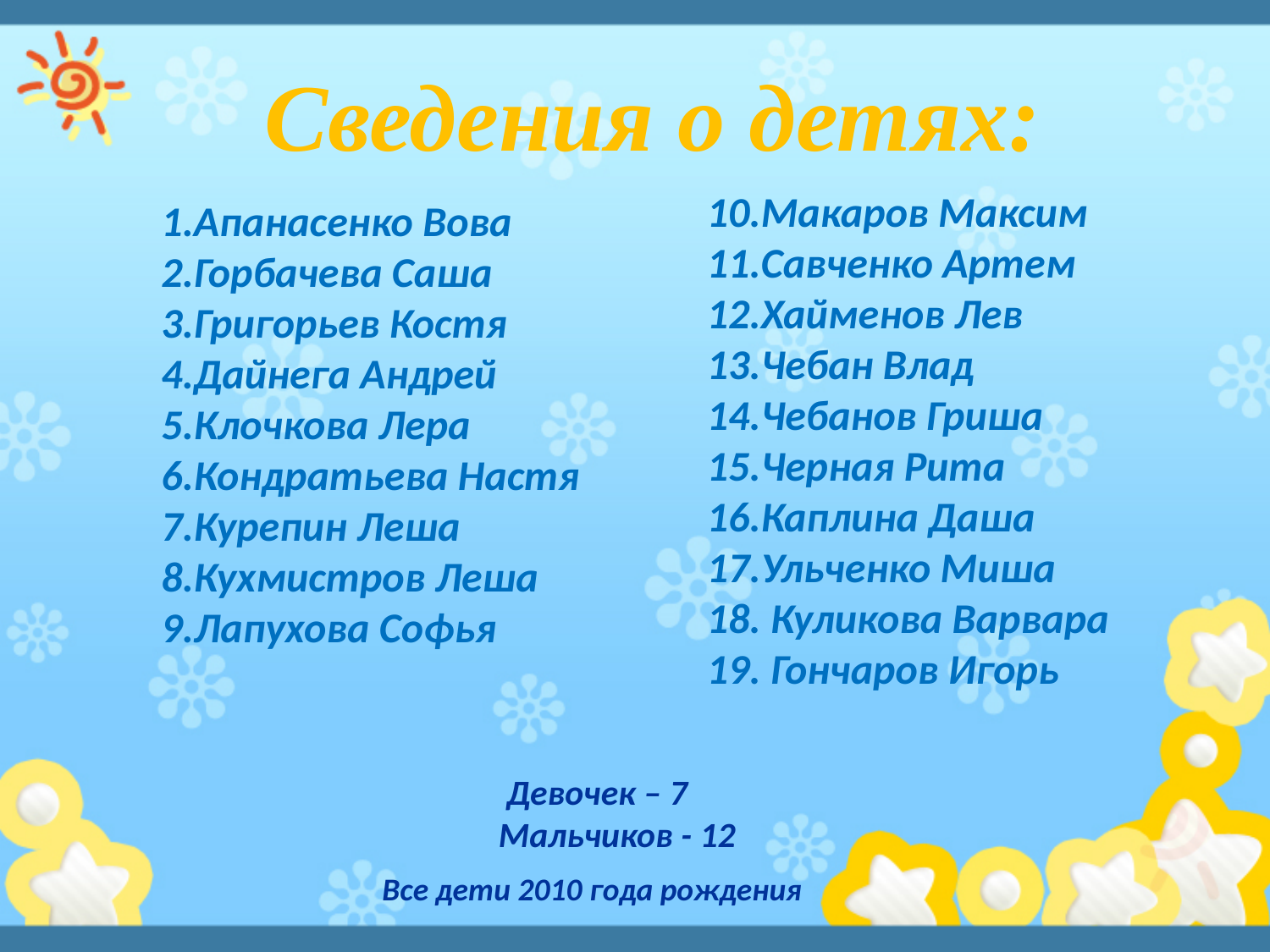

Сведения о детях:
10.Макаров Максим
11.Савченко Артем
12.Хайменов Лев
13.Чебан Влад
14.Чебанов Гриша
15.Черная Рита
16.Каплина Даша
17.Ульченко Миша
18. Куликова Варвара
19. Гончаров Игорь

1.Апанасенко Вова
2.Горбачева Саша
3.Григорьев Костя
4.Дайнега Андрей
5.Клочкова Лера
6.Кондратьева Настя
7.Курепин Леша
8.Кухмистров Леша
9.Лапухова Софья

 Девочек – 7 Мальчиков - 12
Все дети 2010 года рождения